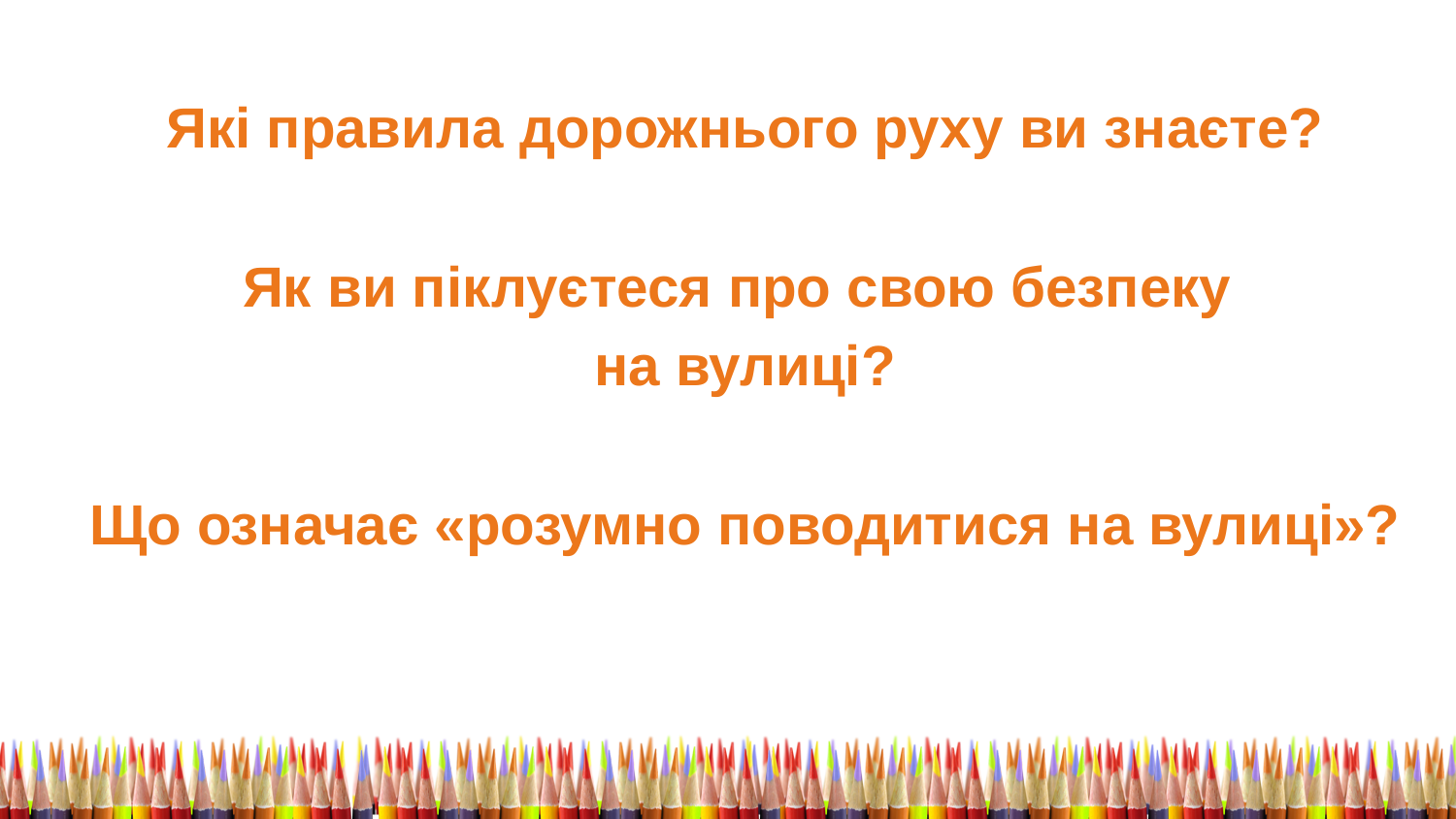

Які правила дорожнього руху ви знаєте?

Як ви піклуєтеся про свою безпеку
на вулиці?

Що означає «розумно поводитися на вулиці»?